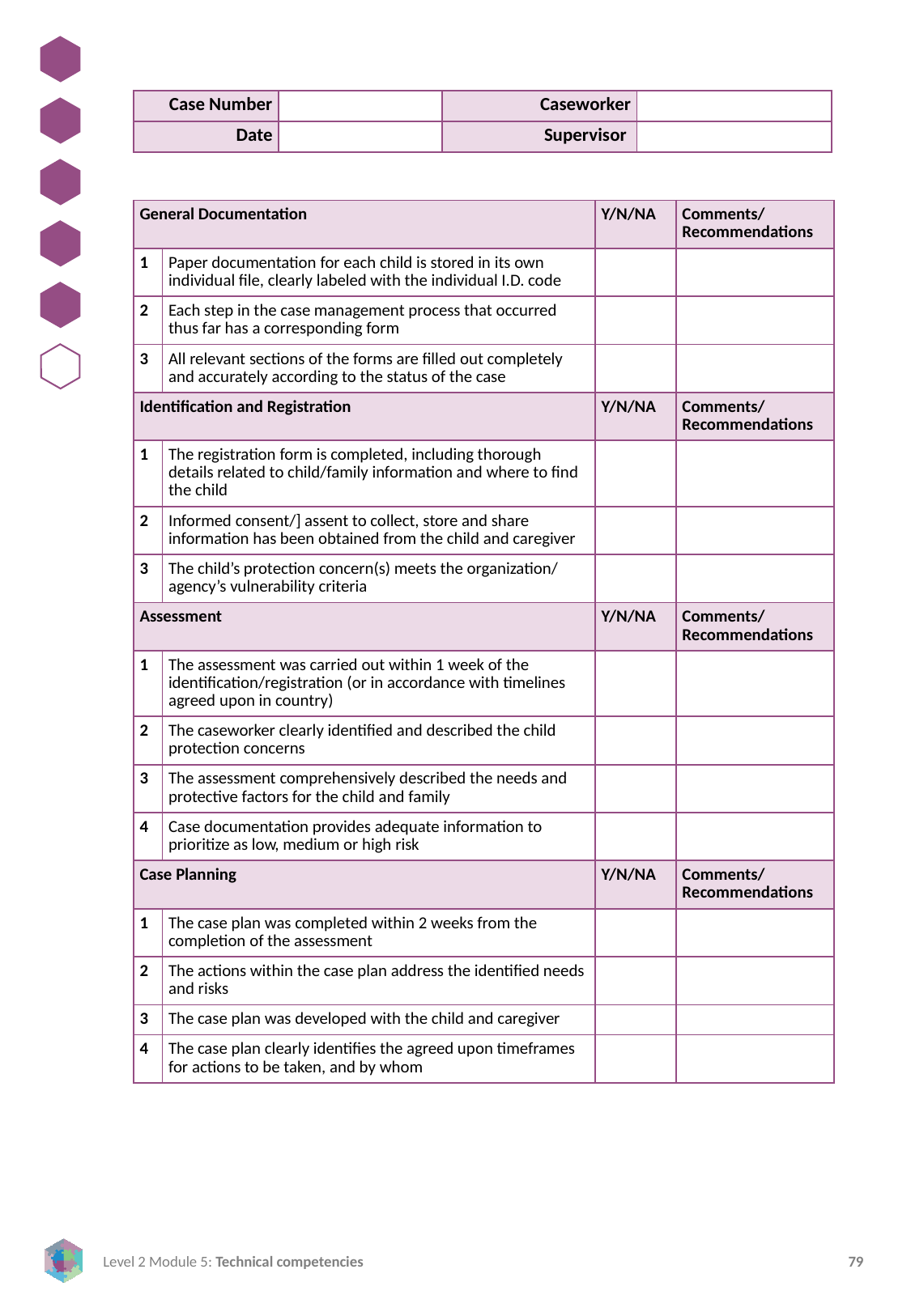

| Case Number |  | Caseworker |  |
| --- | --- | --- | --- |
| Date |  | Supervisor |  |

| General Documentation |  | Y/N/NA | Comments/ Recommendations |
| --- | --- | --- | --- |
| 1 | Paper documentation for each child is stored in its own individual file, clearly labeled with the individual I.D. code |  |  |
| 2 | Each step in the case management process that occurred thus far has a corresponding form |  |  |
| 3 | All relevant sections of the forms are filled out completely and accurately according to the status of the case |  |  |
| Identification and Registration |  | Y/N/NA | Comments/ Recommendations |
| 1 | The registration form is completed, including thorough details related to child/family information and where to find the child |  |  |
| 2 | Informed consent/] assent to collect, store and share information has been obtained from the child and caregiver |  |  |
| 3 | The child’s protection concern(s) meets the organization/ agency’s vulnerability criteria |  |  |
| Assessment |  | Y/N/NA | Comments/ Recommendations |
| 1 | The assessment was carried out within 1 week of the identification/registration (or in accordance with timelines agreed upon in country) |  |  |
| 2 | The caseworker clearly identified and described the child protection concerns |  |  |
| 3 | The assessment comprehensively described the needs and protective factors for the child and family |  |  |
| 4 | Case documentation provides adequate information to prioritize as low, medium or high risk |  |  |
| Case Planning |  | Y/N/NA | Comments/ Recommendations |
| 1 | The case plan was completed within 2 weeks from the completion of the assessment |  |  |
| 2 | The actions within the case plan address the identified needs and risks |  |  |
| 3 | The case plan was developed with the child and caregiver |  |  |
| 4 | The case plan clearly identifies the agreed upon timeframes for actions to be taken, and by whom |  |  |